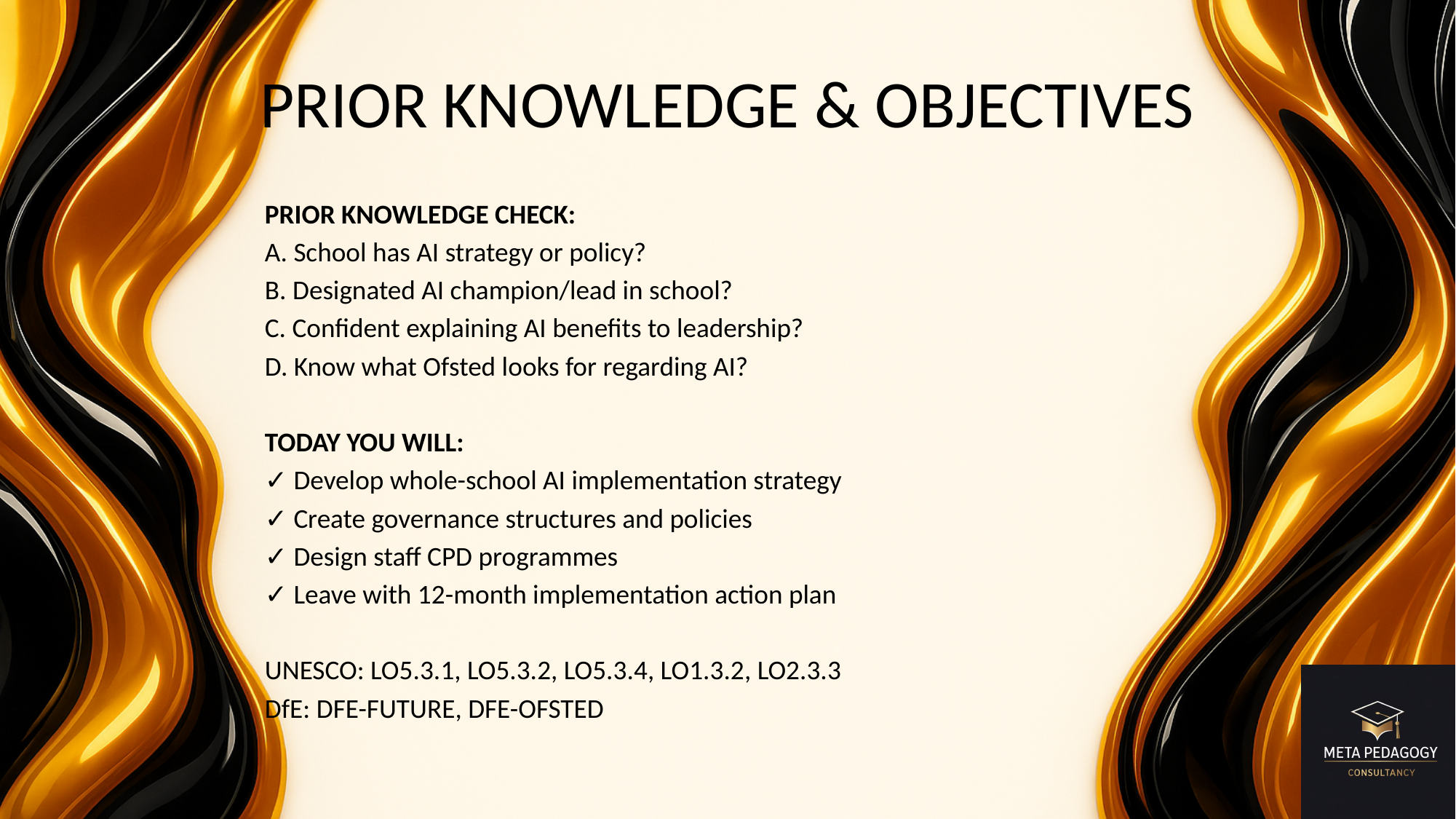

# PRIOR KNOWLEDGE & OBJECTIVES
PRIOR KNOWLEDGE CHECK:
A. School has AI strategy or policy?
B. Designated AI champion/lead in school?
C. Confident explaining AI benefits to leadership?
D. Know what Ofsted looks for regarding AI?

TODAY YOU WILL:
✓ Develop whole-school AI implementation strategy
✓ Create governance structures and policies
✓ Design staff CPD programmes
✓ Leave with 12-month implementation action plan

UNESCO: LO5.3.1, LO5.3.2, LO5.3.4, LO1.3.2, LO2.3.3
DfE: DFE-FUTURE, DFE-OFSTED